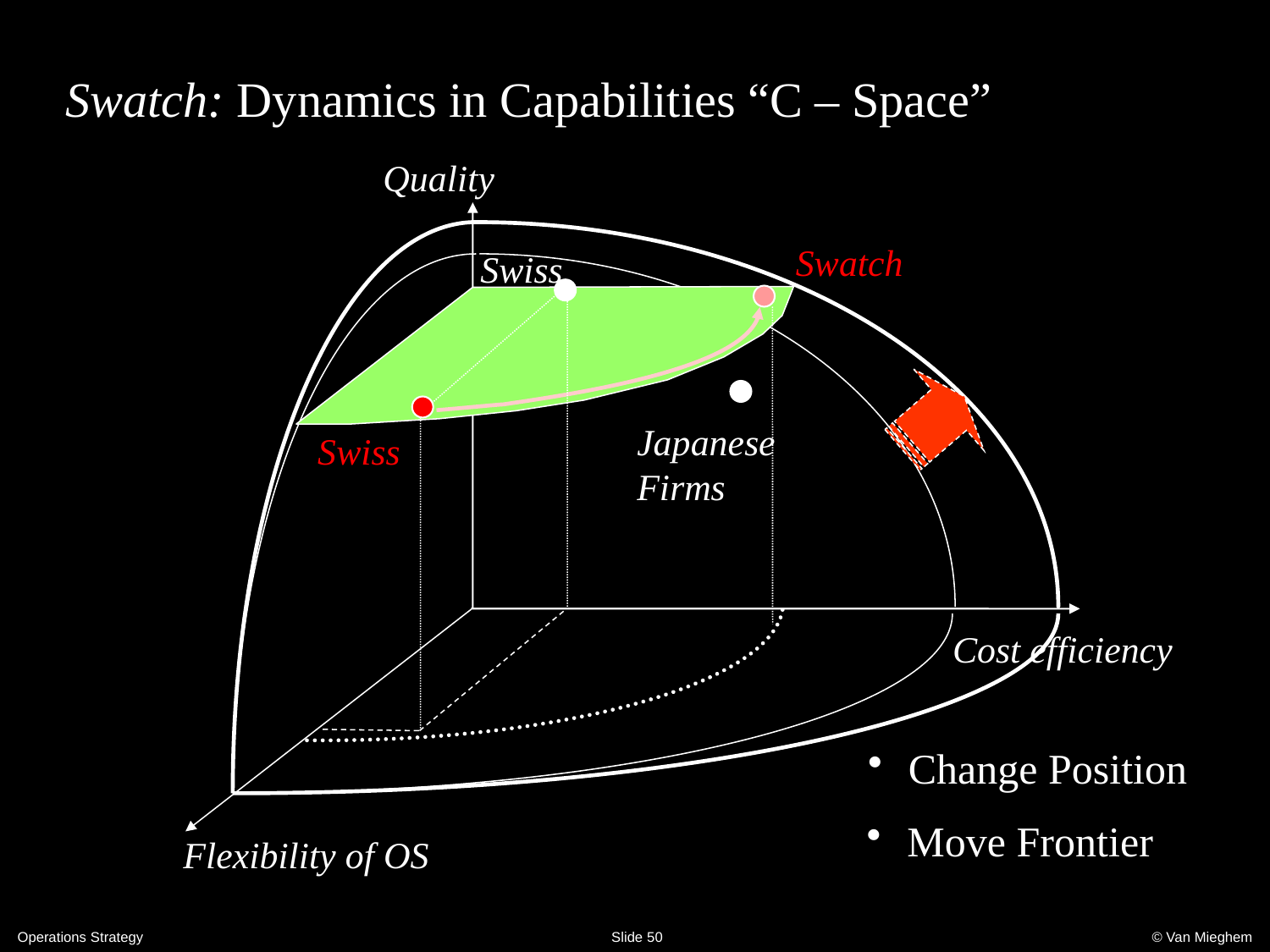

# Swatch: Dynamics in Capabilities “C – Space”
Quality

Swatch
Swiss

Japanese
Firms
Swiss

Cost efficiency
 Change Position
 Move Frontier
Flexibility of OS